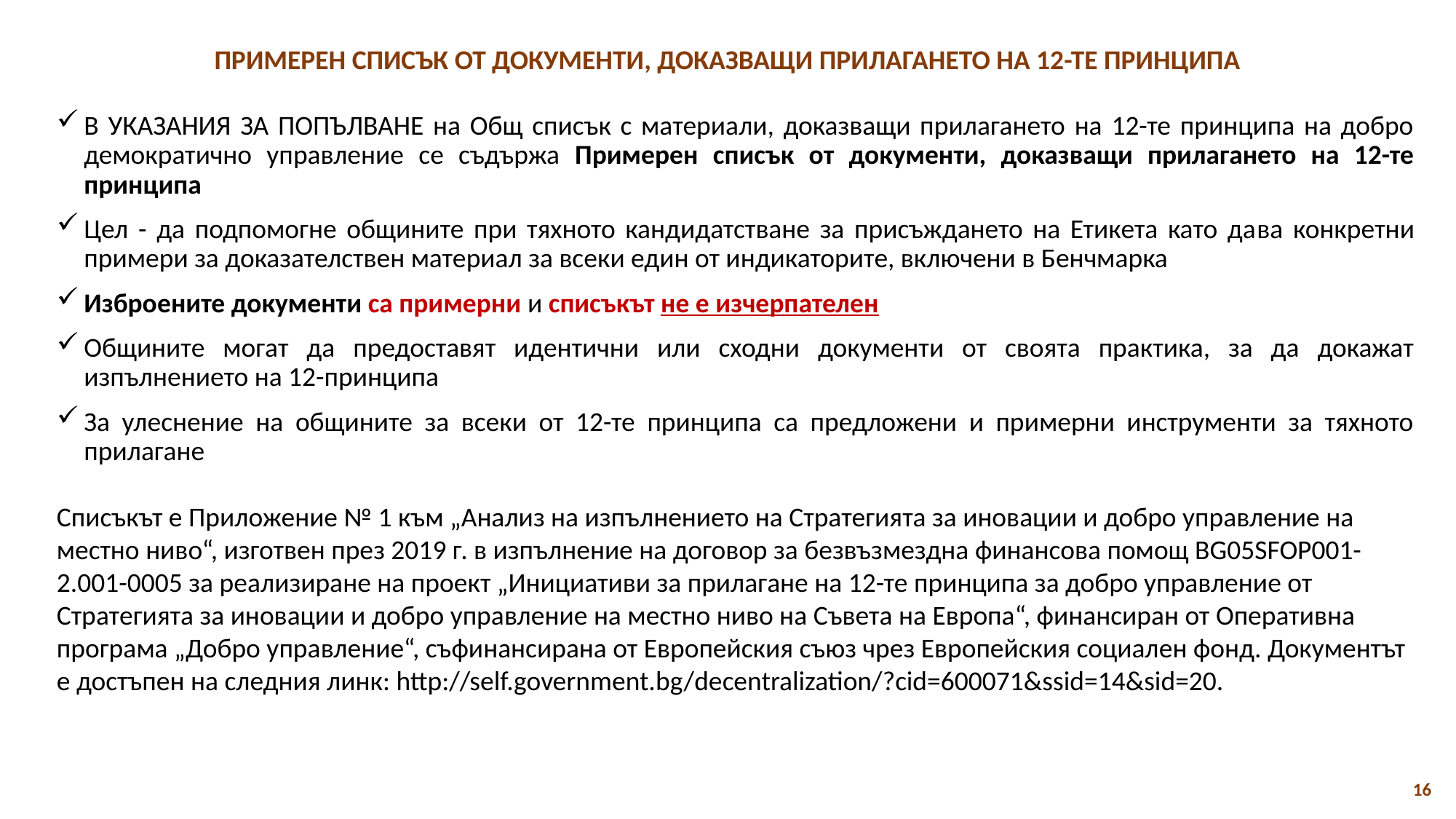

# ПРИМЕРЕН СПИСЪК ОТ ДОКУМЕНТИ, ДОКАЗВАЩИ ПРИЛАГАНЕТО НА 12-ТЕ ПРИНЦИПА
В УКАЗАНИЯ ЗА ПОПЪЛВАНЕ на Общ списък с материали, доказващи прилагането на 12-те принципа на добро демократично управление се съдържа Примерен списък от документи, доказващи прилагането на 12-те принципа
Цел - да подпомогне общините при тяхното кандидатстване за присъждането на Етикета като дава конкретни примери за доказателствен материал за всеки един от индикаторите, включени в Бенчмарка
Изброените документи са примерни и списъкът не е изчерпателен
Общините могат да предоставят идентични или сходни документи от своята практика, за да докажат изпълнението на 12-принципа
За улеснение на общините за всеки от 12-те принципа са предложени и примерни инструменти за тяхното прилагане

Списъкът е Приложение № 1 към „Анализ на изпълнението на Стратегията за иновации и добро управление на местно ниво“, изготвен през 2019 г. в изпълнение на договор за безвъзмездна финансова помощ BG05SFOP001-2.001-0005 за реализиране на проект „Инициативи за прилагане на 12-те принципа за добро управление от Стратегията за иновации и добро управление на местно ниво на Съвета на Европа“, финансиран от Оперативна програма „Добро управление“, съфинансирана от Европейския съюз чрез Европейския социален фонд. Документът е достъпен на следния линк: http://self.government.bg/decentralization/?cid=600071&ssid=14&sid=20.

16